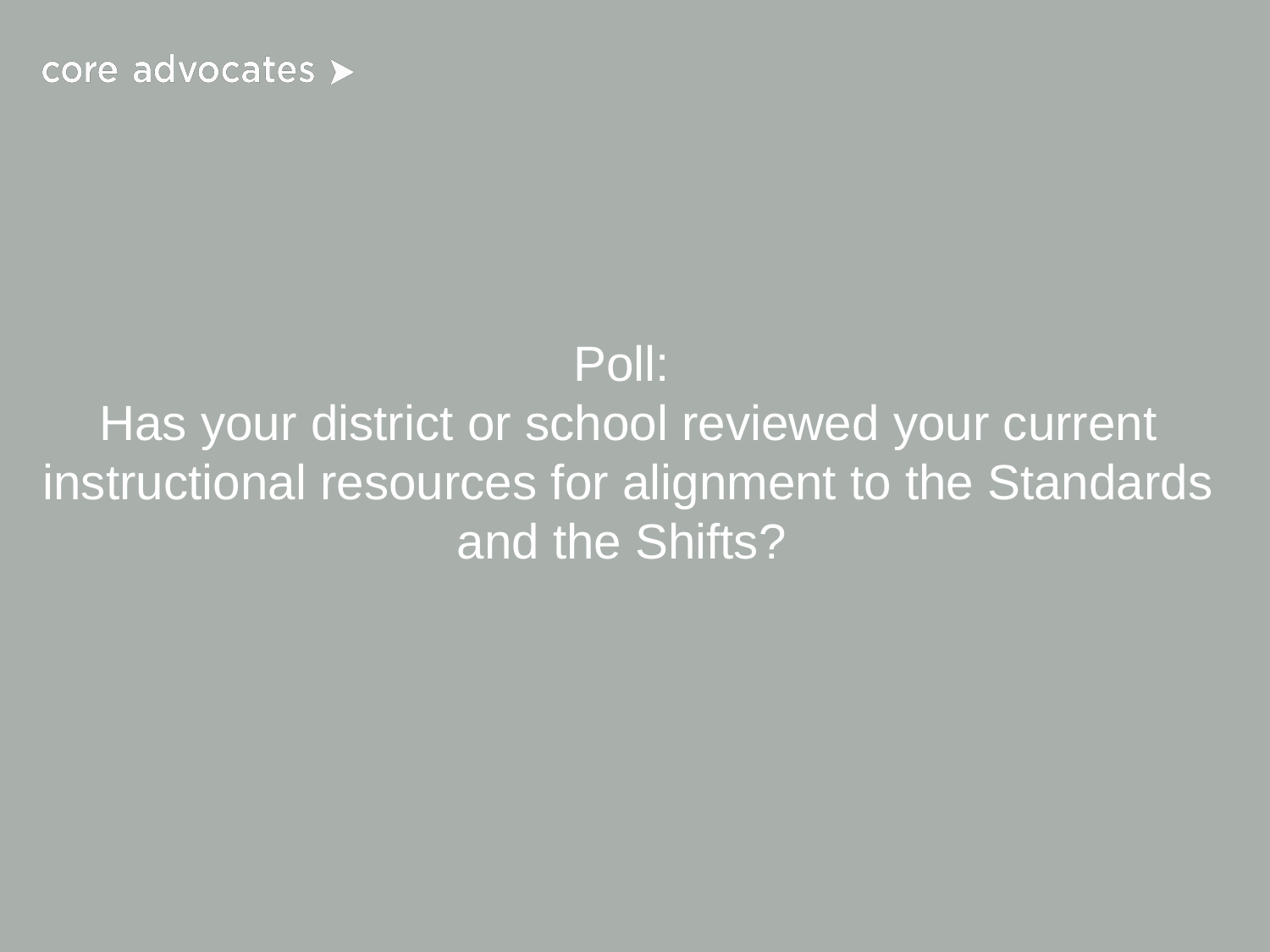

# Poll:
Has your district or school reviewed your current instructional resources for alignment to the Standards and the Shifts?